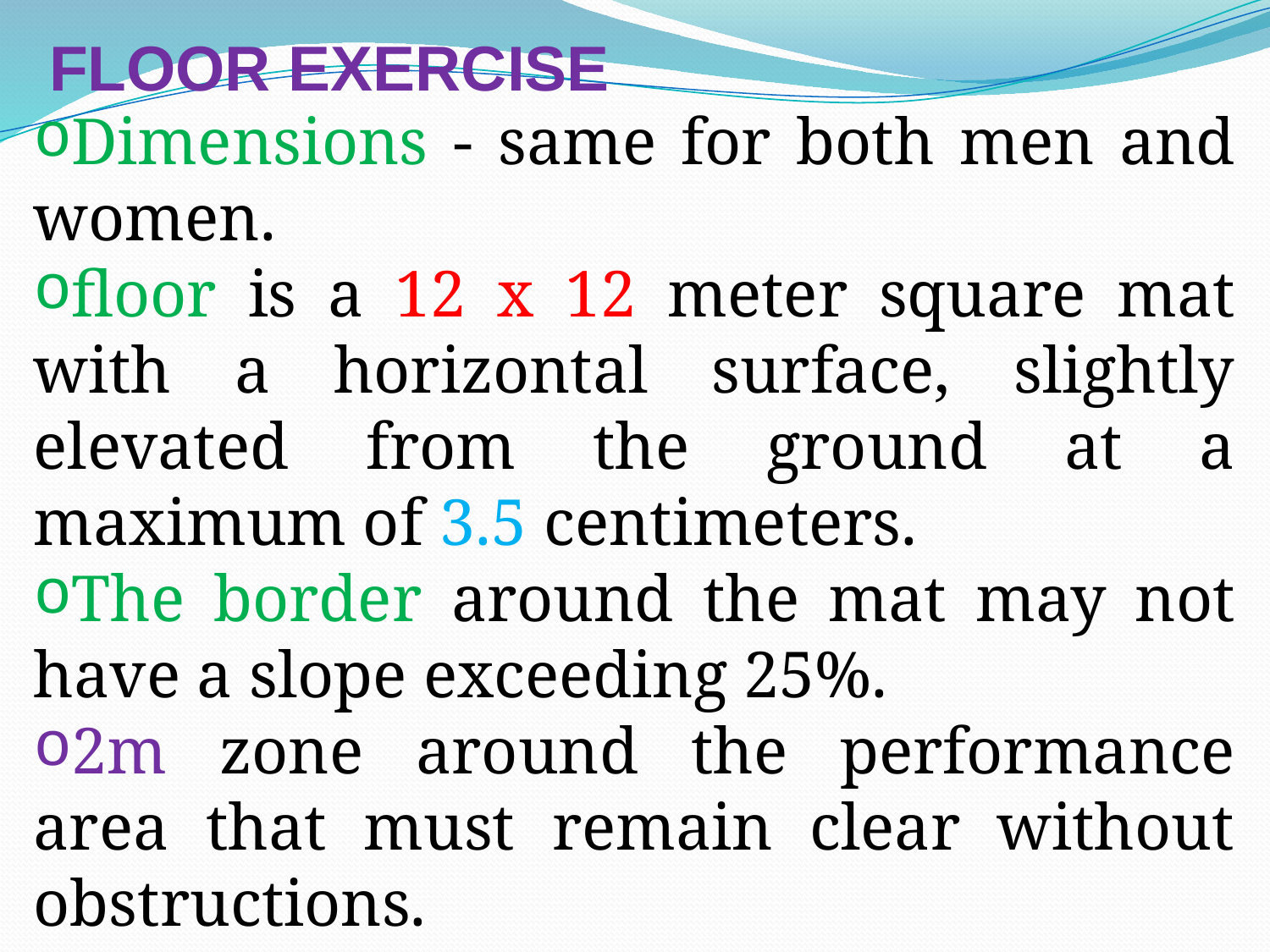

FLOOR EXERCISE

Dimensions - same for both men and women.
floor is a 12 x 12 meter square mat with a horizontal surface, slightly elevated from the ground at a maximum of 3.5 centimeters.
The border around the mat may not have a slope exceeding 25%.
2m zone around the performance area that must remain clear without obstructions.